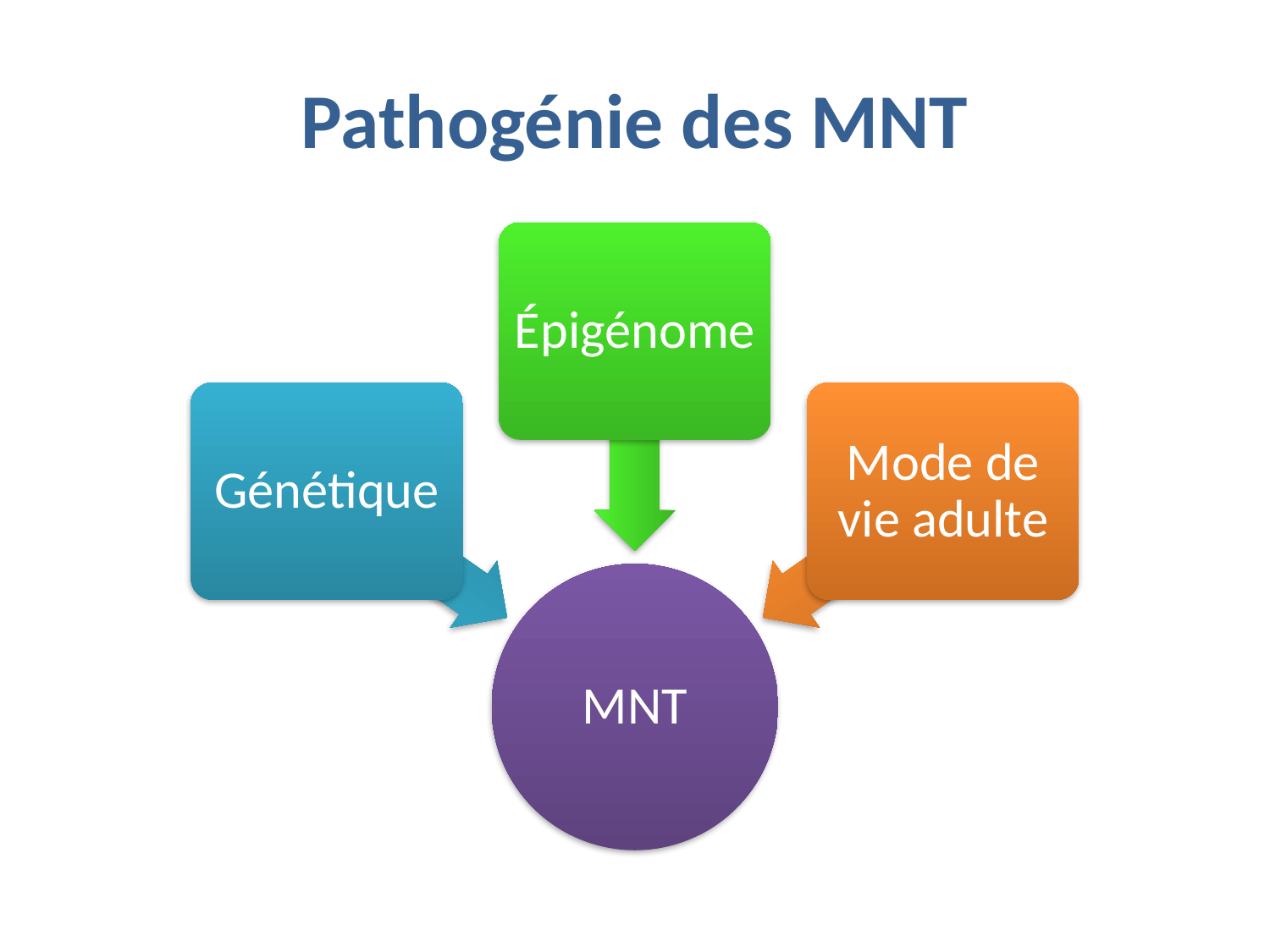

# Pathogénie des MNT
Épigénome
Génétique
Mode de vie adulte

MNT